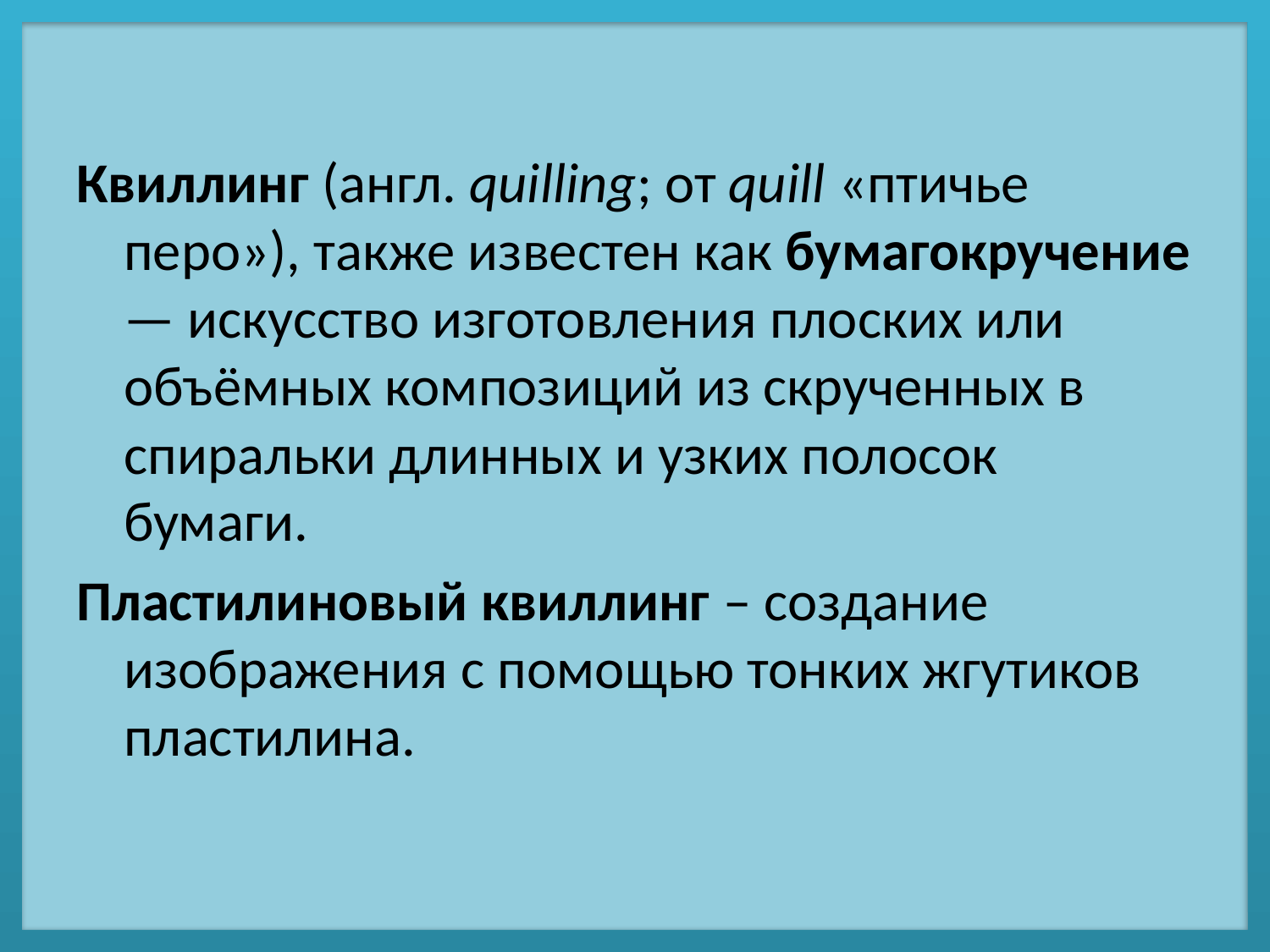

Квиллинг (англ. quilling; от quill «птичье перо»), также известен как бумагокручение — искусство изготовления плоских или объёмных композиций из скрученных в спиральки длинных и узких полосок бумаги.
Пластилиновый квиллинг – создание изображения с помощью тонких жгутиков пластилина.